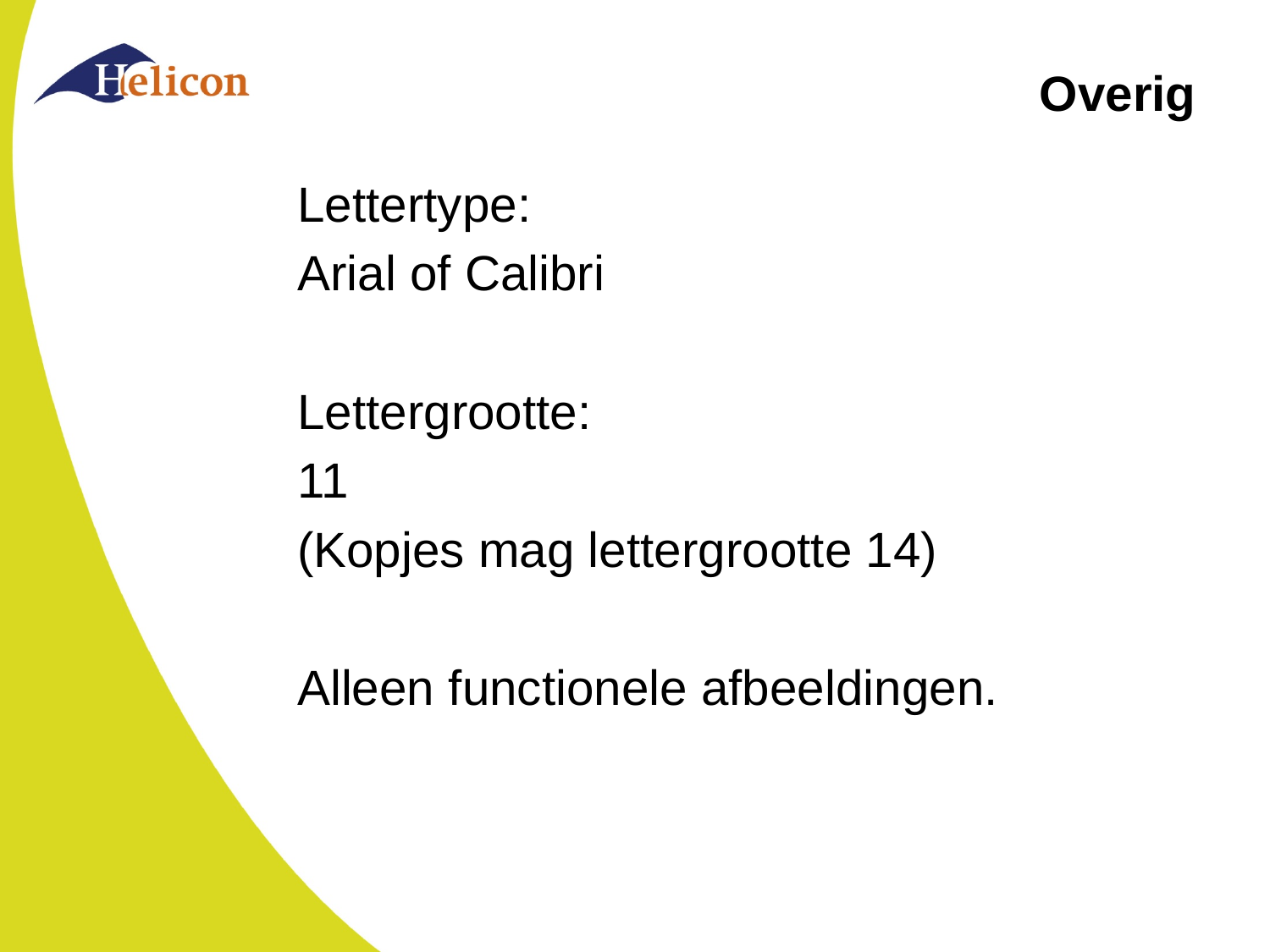

# Overig
Lettertype:
Arial of Calibri

Lettergrootte:
11
(Kopjes mag lettergrootte 14)

Alleen functionele afbeeldingen.